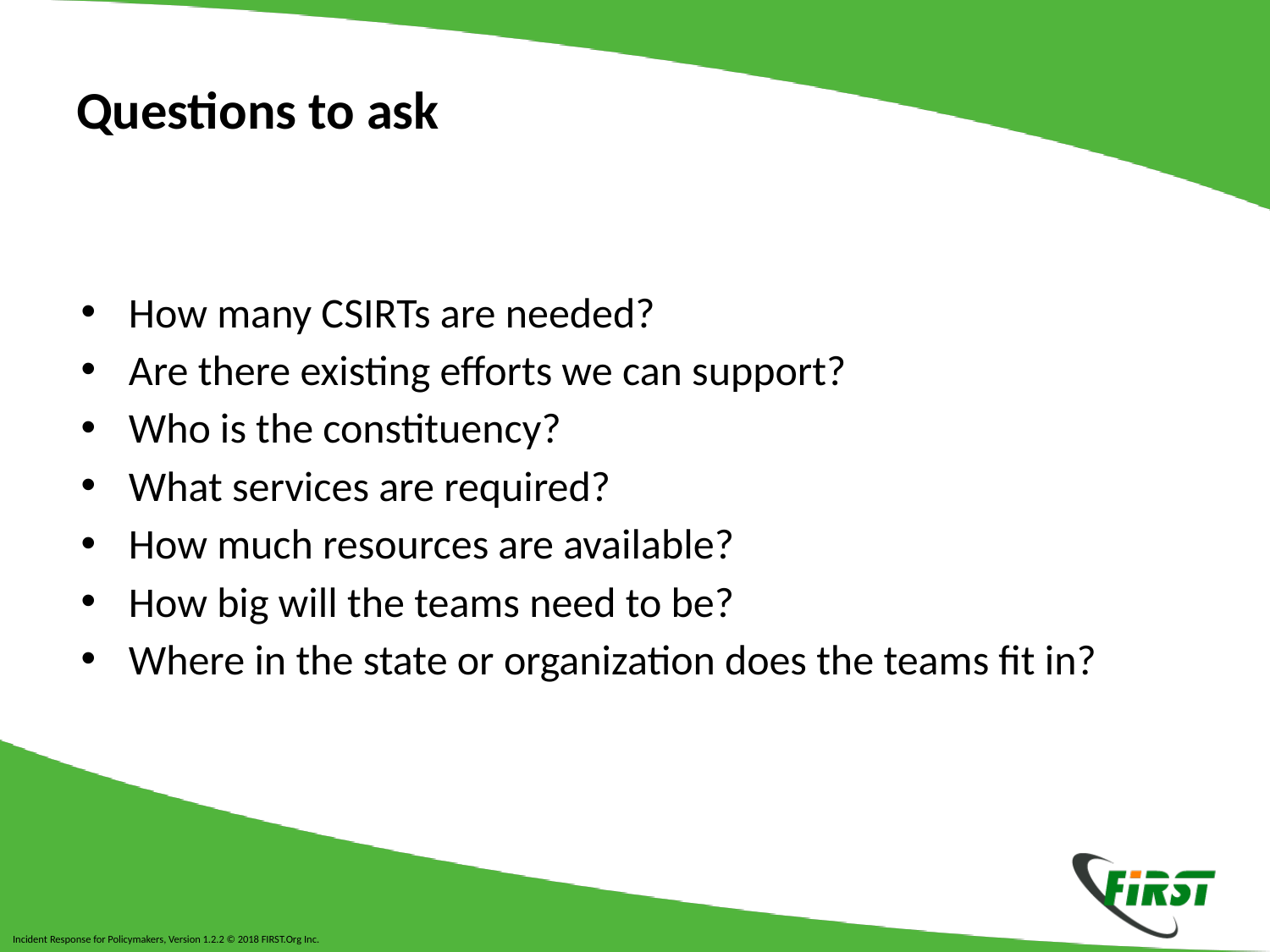

# Questions to ask
How many CSIRTs are needed?
Are there existing efforts we can support?
Who is the constituency?
What services are required?
How much resources are available?
How big will the teams need to be?
Where in the state or organization does the teams fit in?